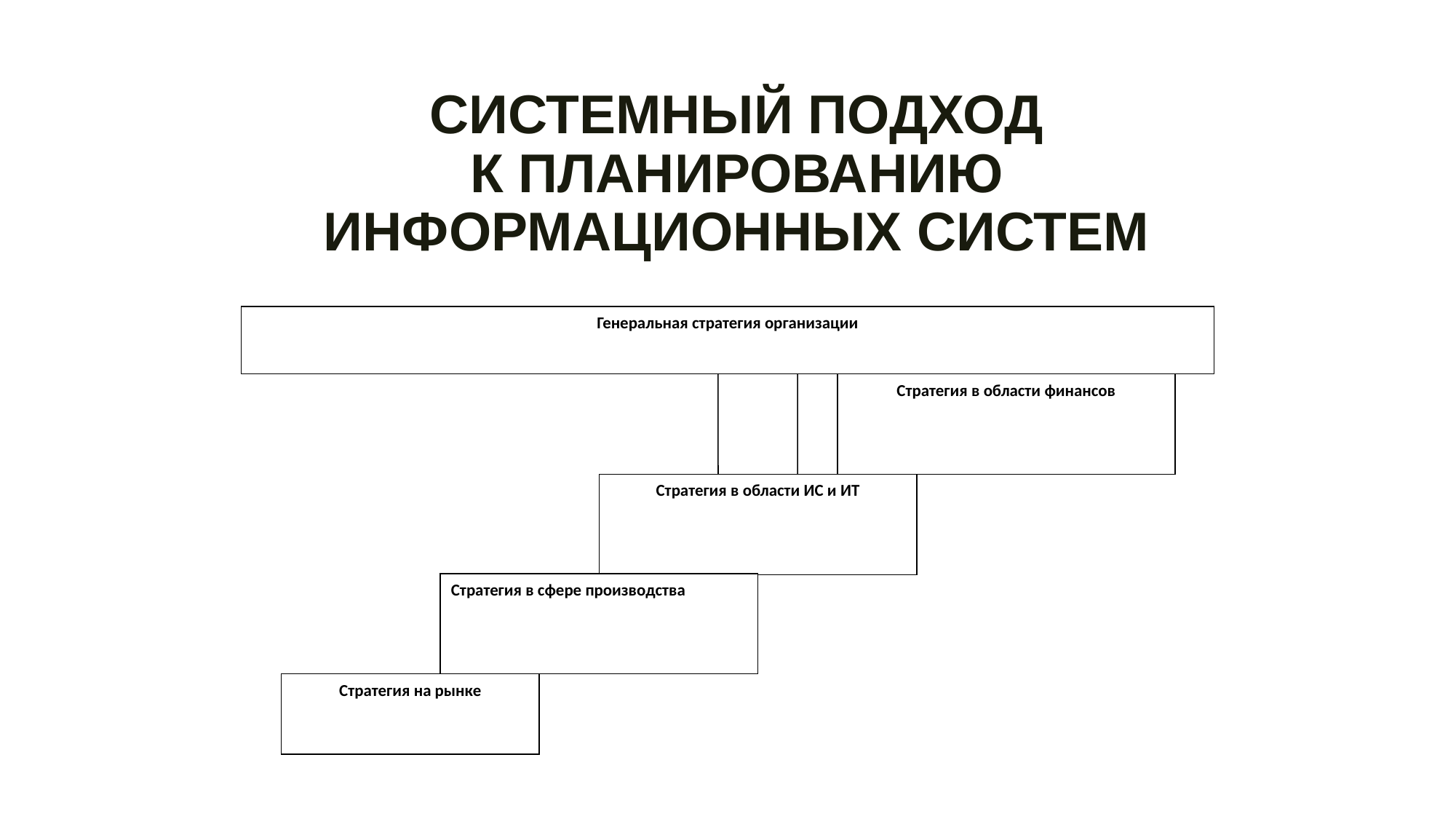

# СИСТЕМНЫЙ ПОДХОД К ПЛАНИРОВАНИЮ ИНФОРМАЦИОННЫХ СИСТЕМ
Генеральная стратегия организации

Стратегия в области финансов
Стратегия в области ИС и ИТ
Стратегия в сфере производства
Стратегия на рынке